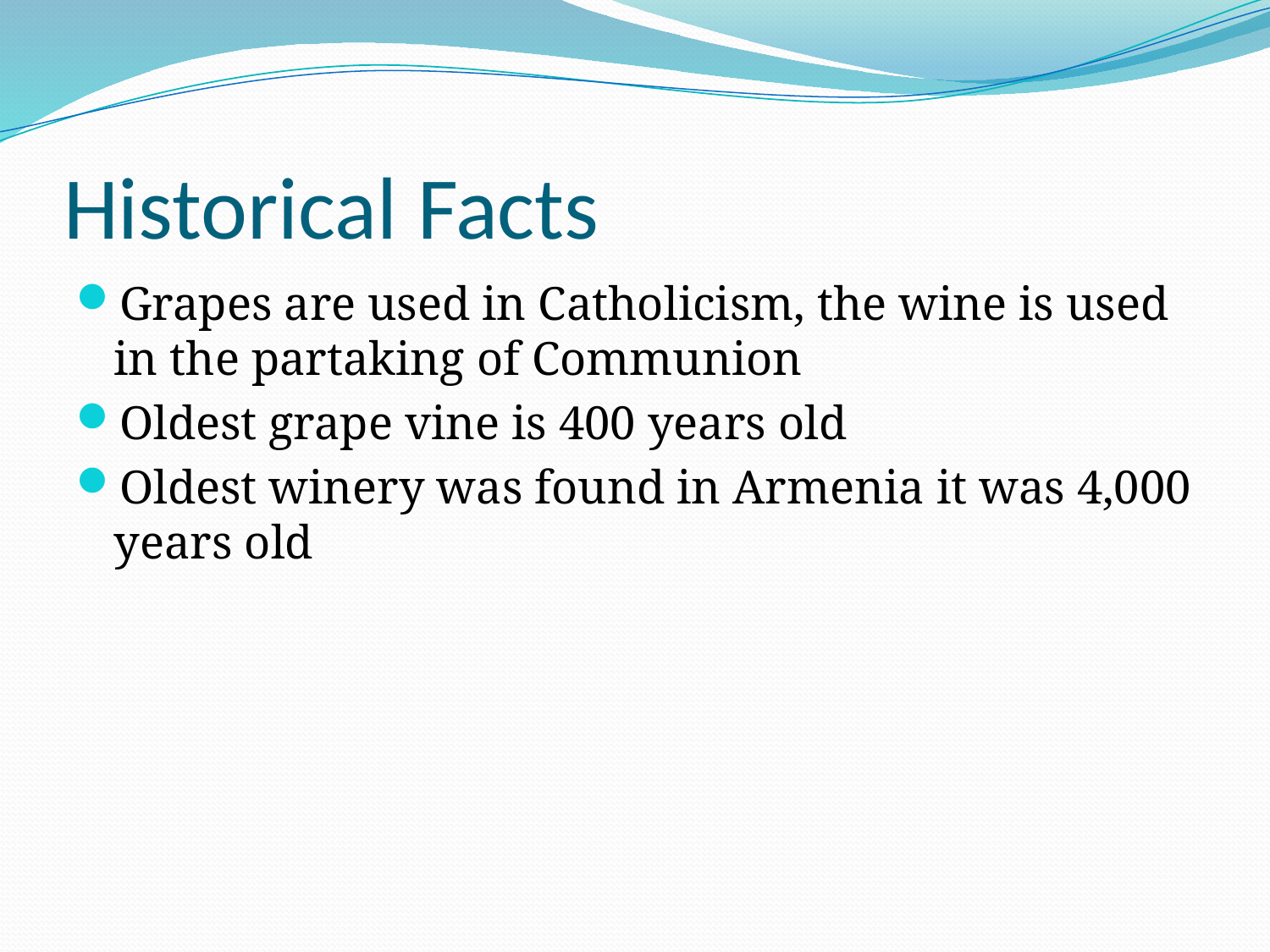

# Historical Facts
Grapes are used in Catholicism, the wine is used in the partaking of Communion
Oldest grape vine is 400 years old
Oldest winery was found in Armenia it was 4,000 years old